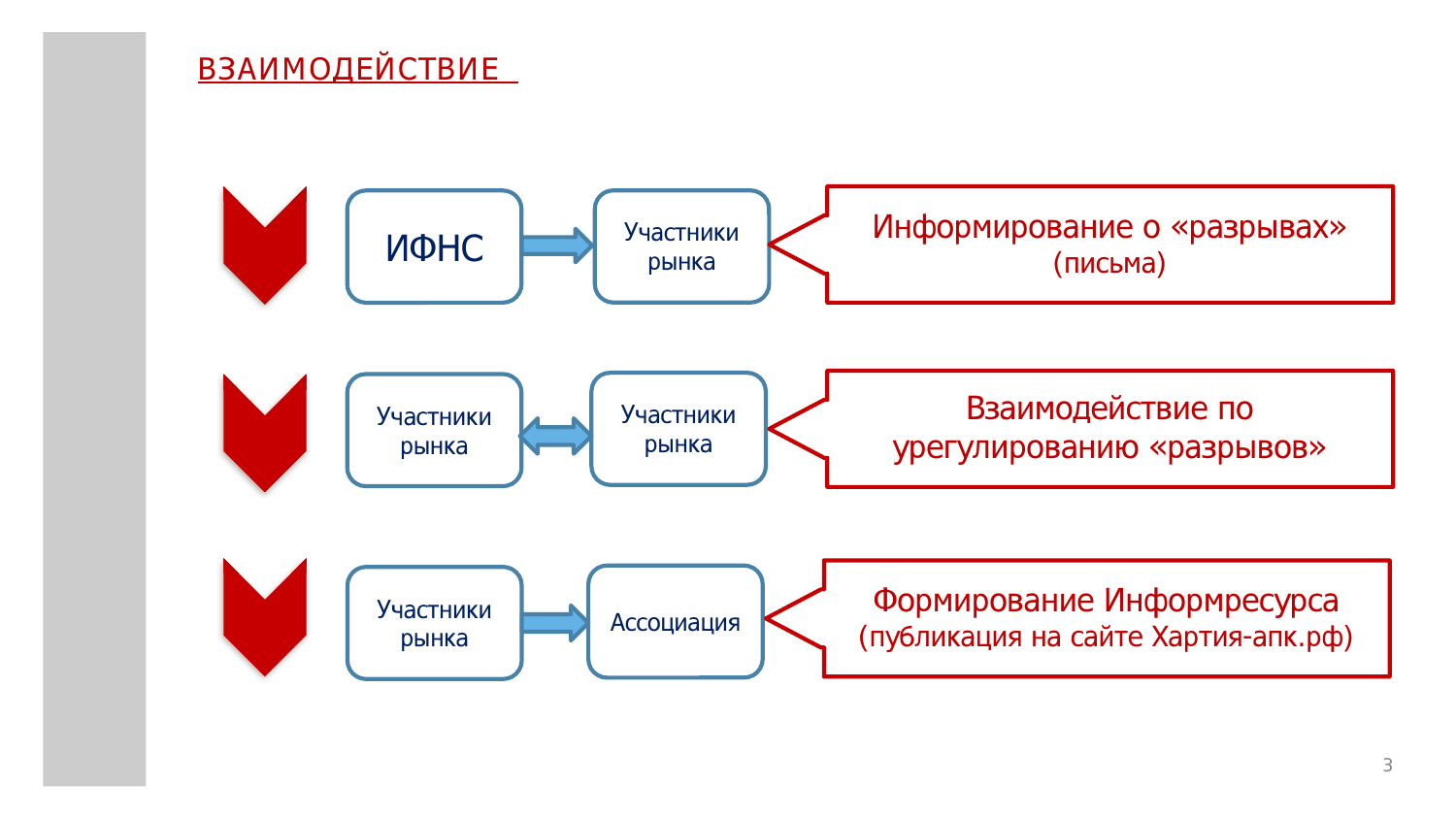

# ВЗАИМОДЕЙСТВИЕ

Информирование о «разрывах» (письма)

Участники рынка
ИФНС

Взаимодействие по урегулированию «разрывов»

Участники рынка
Участники рынка

Формирование Информресурса (публикация на сайте Хартия-апк.рф)

Ассоциация
Участники рынка

3